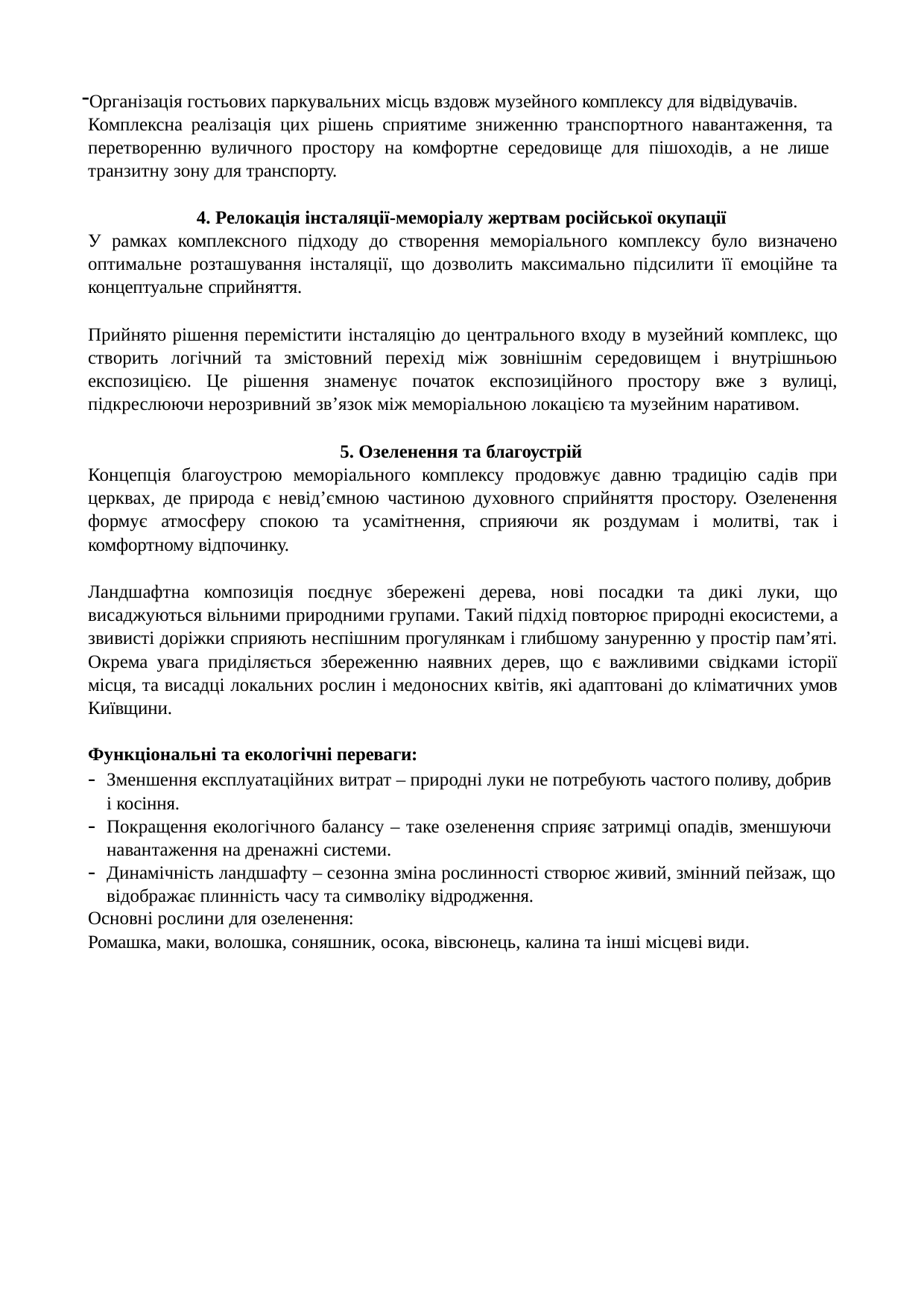

Організація гостьових паркувальних місць вздовж музейного комплексу для відвідувачів. Комплексна реалізація цих рішень сприятиме зниженню транспортного навантаження, та перетворенню вуличного простору на комфортне середовище для пішоходів, а не лише транзитну зону для транспорту.

Релокація інсталяції-меморіалу жертвам російської окупації
У рамках комплексного підходу до створення меморіального комплексу було визначено оптимальне розташування інсталяції, що дозволить максимально підсилити її емоційне та концептуальне сприйняття.

Прийнято рішення перемістити інсталяцію до центрального входу в музейний комплекс, що створить логічний та змістовний перехід між зовнішнім середовищем і внутрішньою експозицією.  Це  рішення  знаменує  початок  експозиційного  простору  вже  з  вулиці, підкреслюючи нерозривний зв’язок між меморіальною локацією та музейним наративом.

Озеленення та благоустрій
Концепція благоустрою меморіального комплексу продовжує давню традицію садів при церквах, де природа є невід’ємною частиною духовного сприйняття простору. Озеленення формує  атмосферу  спокою  та  усамітнення,  сприяючи  як  роздумам  і  молитві,  так  і комфортному відпочинку.

Ландшафтна  композиція  поєднує  збережені  дерева,  нові  посадки  та  дикі  луки,  що висаджуються вільними природними групами. Такий підхід повторює природні екосистеми, а звивисті доріжки сприяють неспішним прогулянкам і глибшому зануренню у простір пам’яті. Окрема увага приділяється збереженню наявних дерев, що є важливими свідками історії місця, та висадці локальних рослин і медоносних квітів, які адаптовані до кліматичних умов Київщини.

Функціональні та екологічні переваги:
Зменшення експлуатаційних витрат – природні луки не потребують частого поливу, добрив і косіння.
Покращення екологічного балансу – таке озеленення сприяє затримці опадів, зменшуючи навантаження на дренажні системи.
Динамічність ландшафту – сезонна зміна рослинності створює живий, змінний пейзаж, що відображає плинність часу та символіку відродження.
Основні рослини для озеленення:
Ромашка, маки, волошка, соняшник, осока, вівсюнець, калина та інші місцеві види.